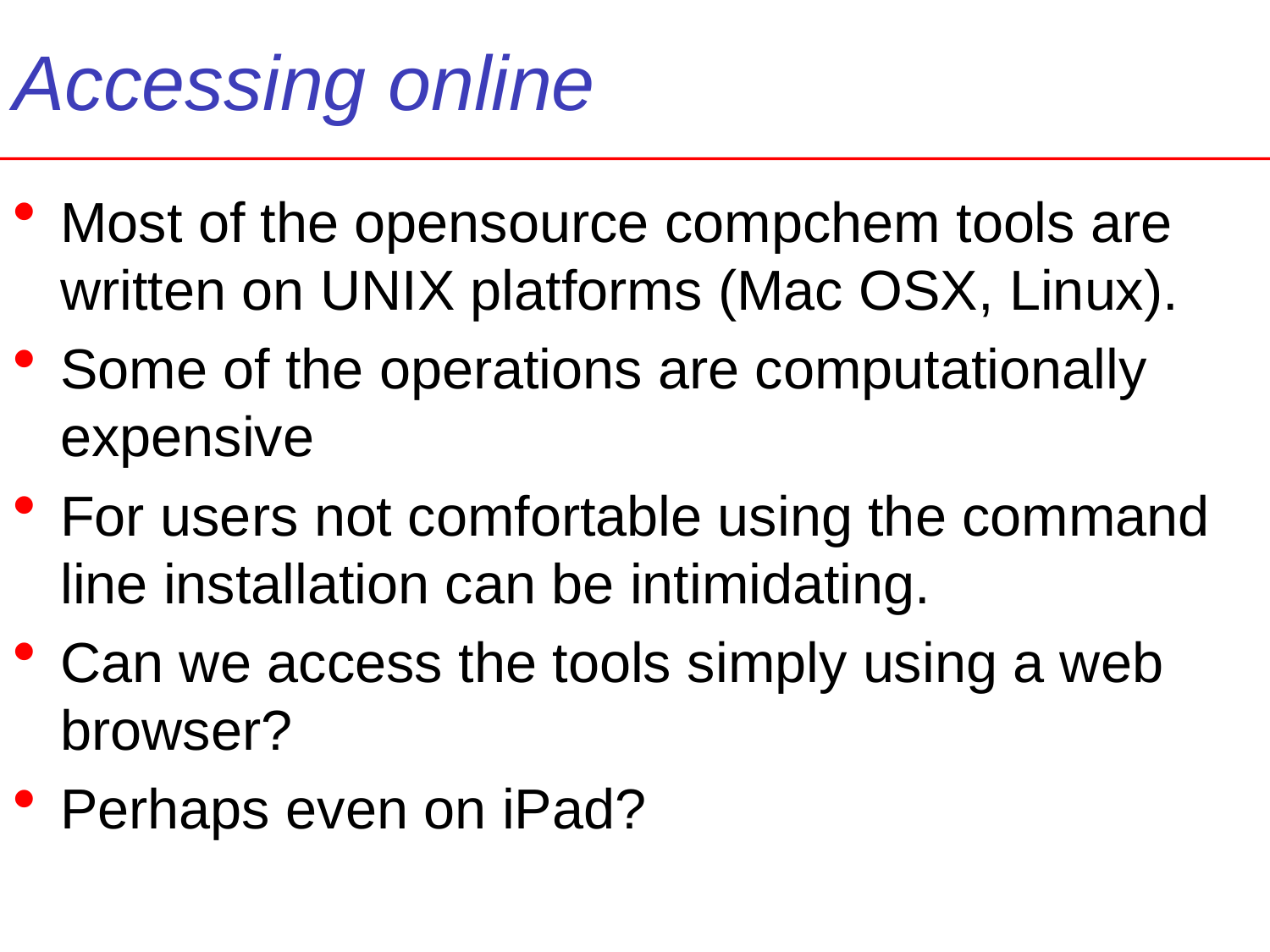

# Accessing online
Most of the opensource compchem tools are written on UNIX platforms (Mac OSX, Linux).
Some of the operations are computationally expensive
For users not comfortable using the command line installation can be intimidating.
Can we access the tools simply using a web browser?
Perhaps even on iPad?